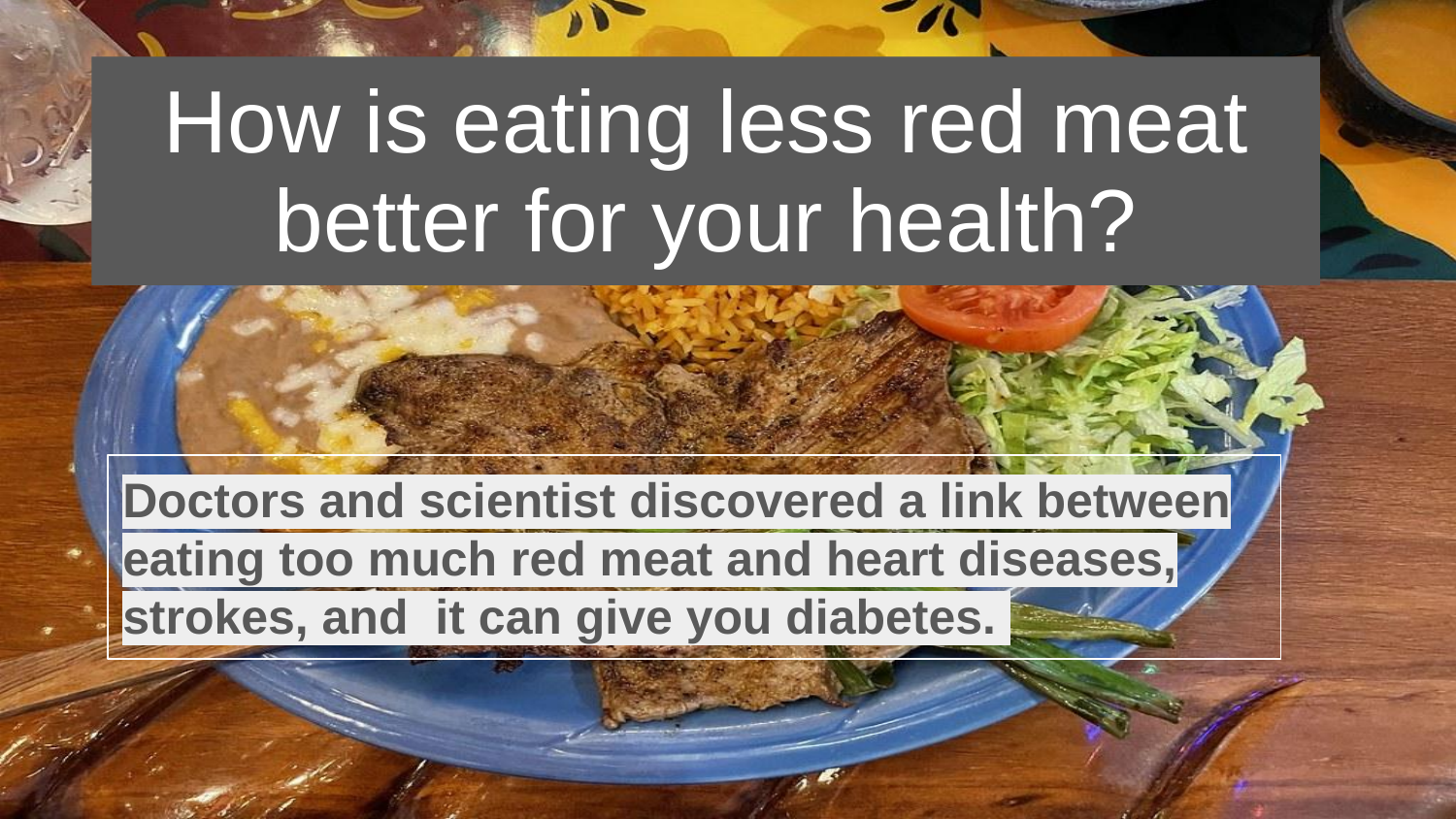

# How is eating less red meat better for your health?
Doctors and scientist discovered a link between eating too much red meat and heart diseases, strokes, and  it can give you diabetes.